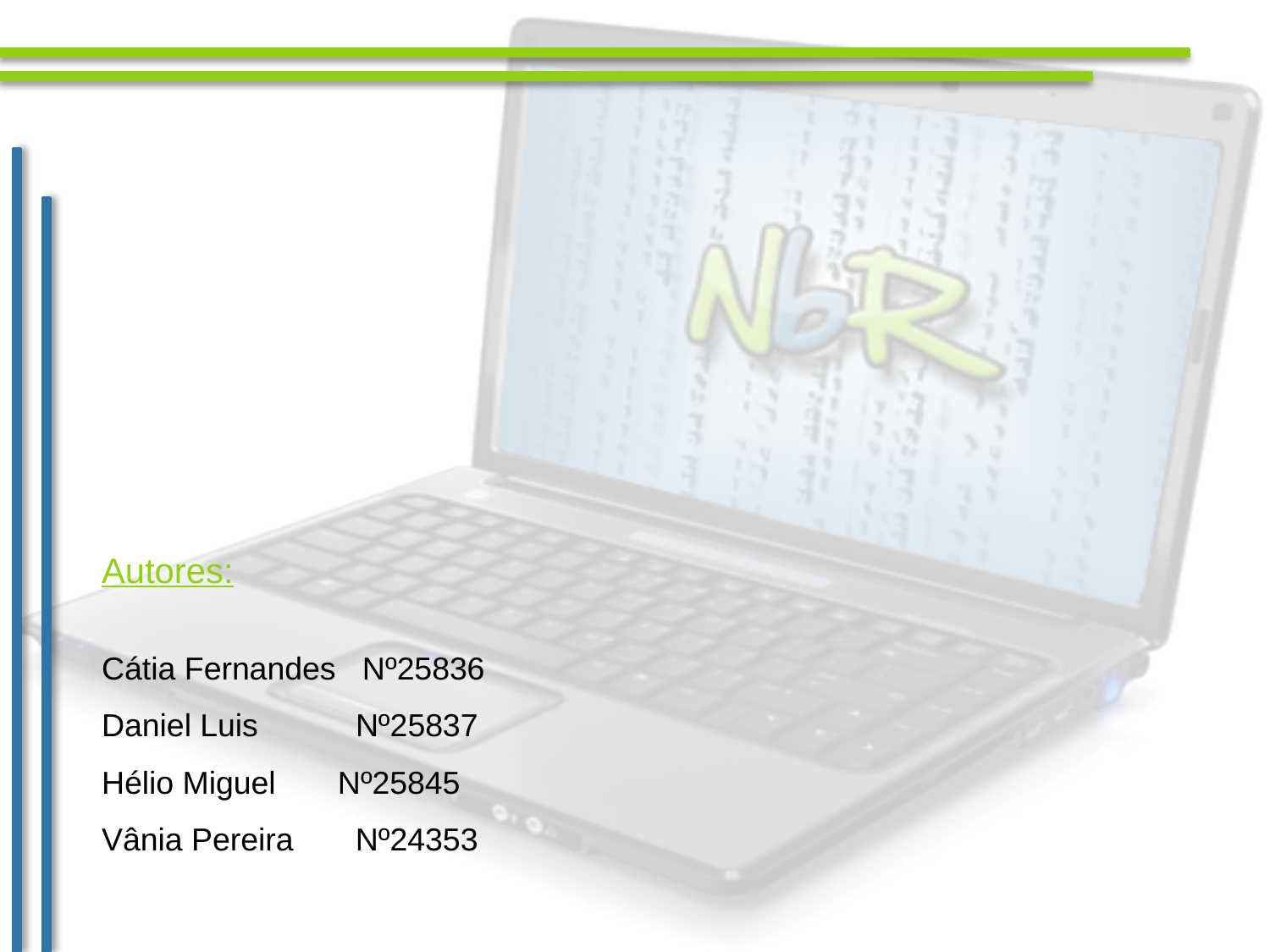

Autores:

Cátia Fernandes   Nº25836
Daniel Luis           Nº25837
Hélio Miguel       Nº25845
Vânia Pereira       Nº24353